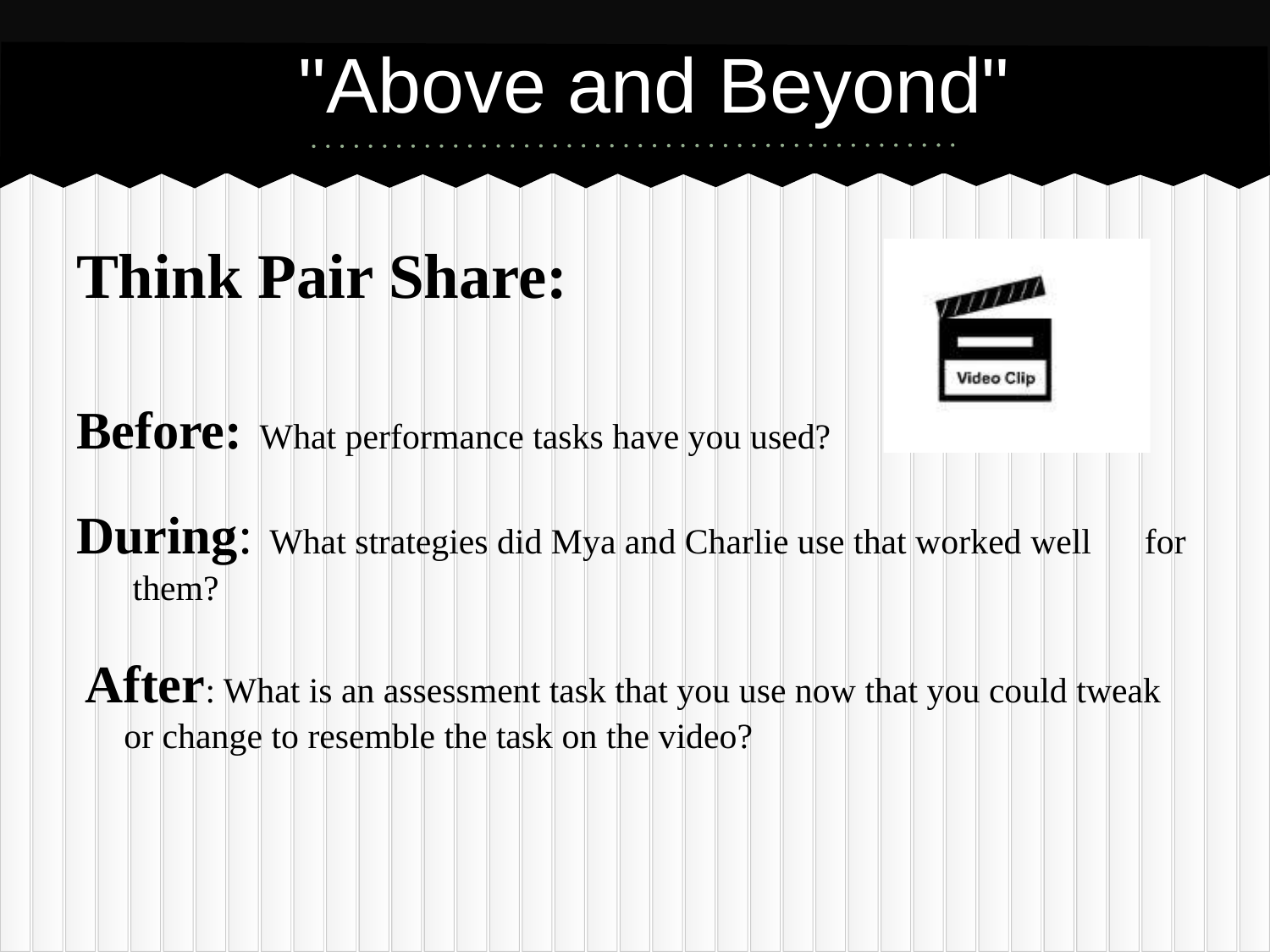

# "Above and Beyond"
Think Pair Share:

Before:  What performance tasks have you used?

During:  What strategies did Mya and Charlie use that worked well      for  them?

 After: What is an assessment task that you use now that you could tweak or change to resemble the task on the video?